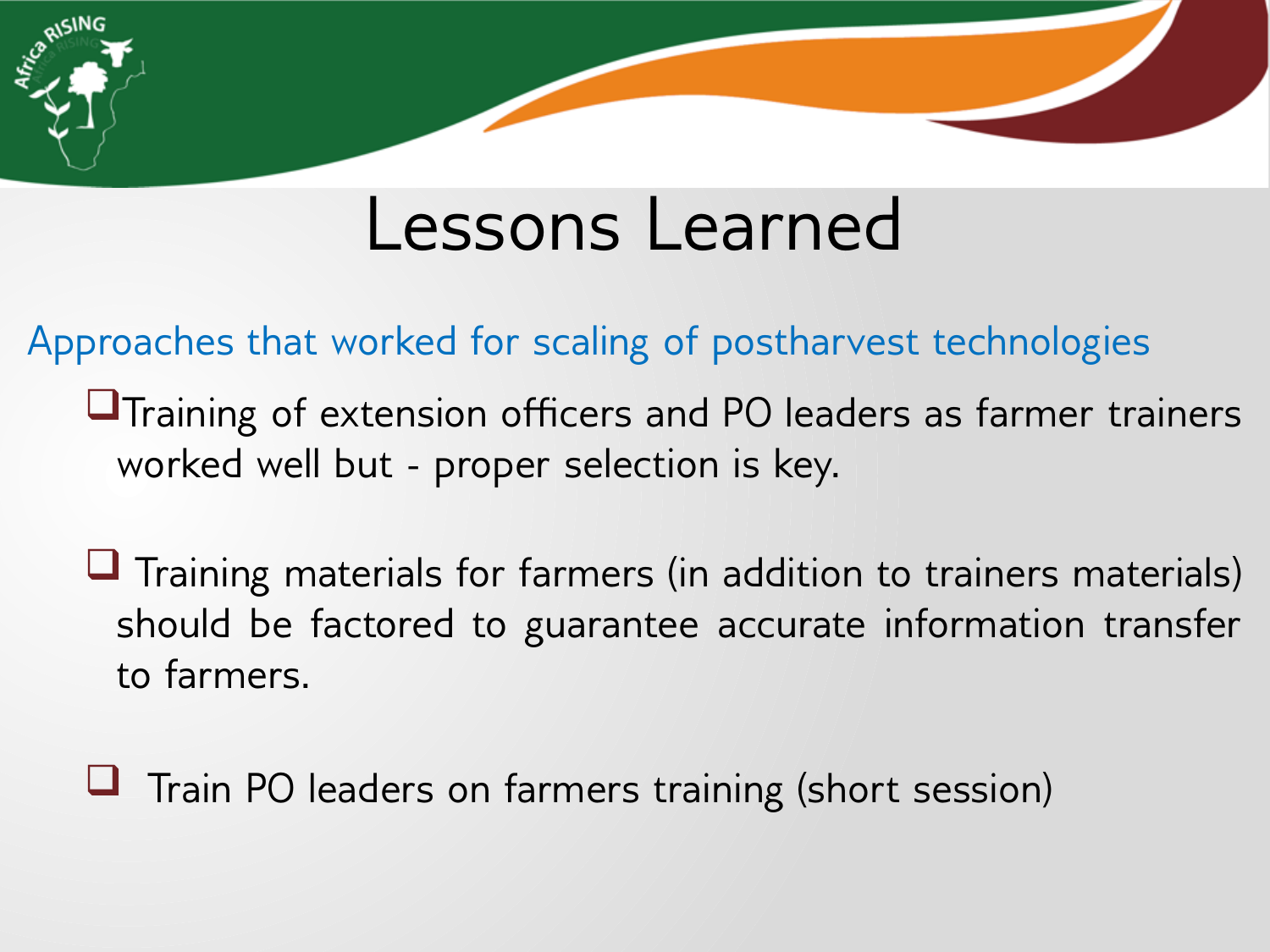

Lessons Learned
Approaches that worked for scaling of postharvest technologies
Training of extension officers and PO leaders as farmer trainers worked well but - proper selection is key.

 Training materials for farmers (in addition to trainers materials) should be factored to guarantee accurate information transfer to farmers.

  Train PO leaders on farmers training (short session)